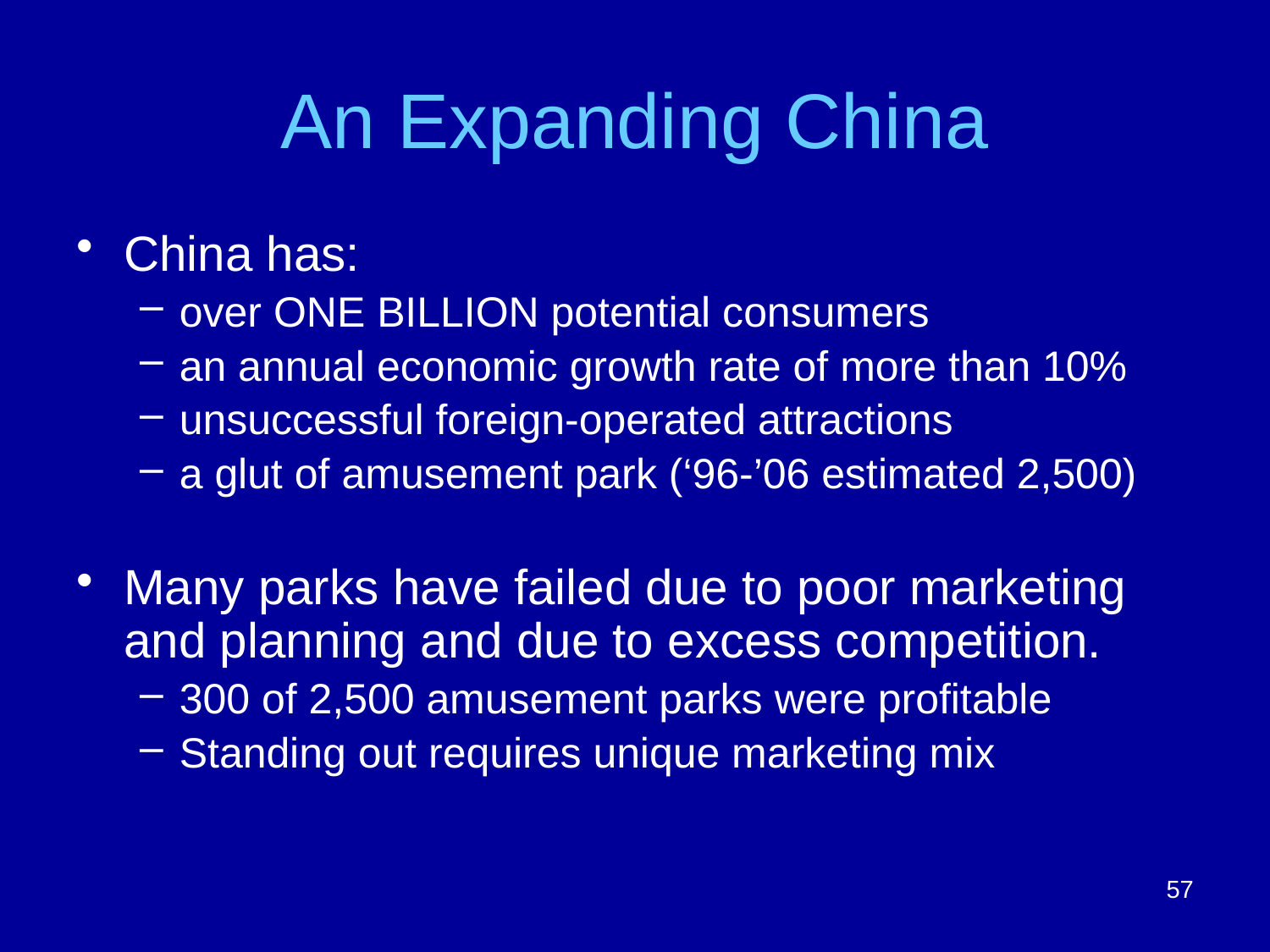

# An Expanding China
China has:
over ONE BILLION potential consumers
an annual economic growth rate of more than 10%
unsuccessful foreign-operated attractions
a glut of amusement park (‘96-’06 estimated 2,500)

Many parks have failed due to poor marketing and planning and due to excess competition.
300 of 2,500 amusement parks were profitable
Standing out requires unique marketing mix

57